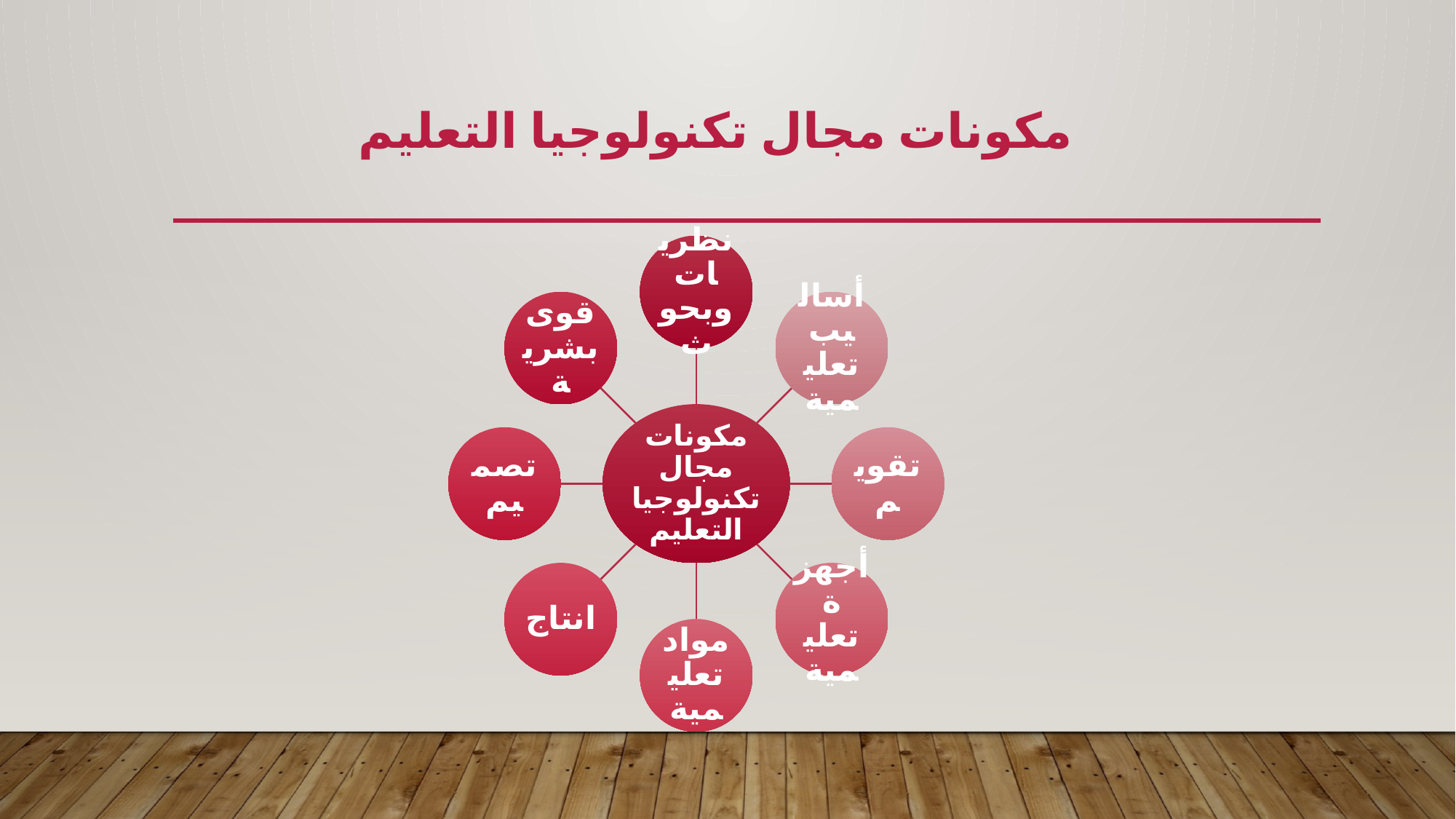

# مكونات مجال تكنولوجيا التعليم
مكونات مجال تكنولوجيا التعليم

نظريات وبحوث

قوى بشرية

تصميم

انتاج

مواد تعليمية

أجهزة تعليمية

تقويم

أساليب تعليمية